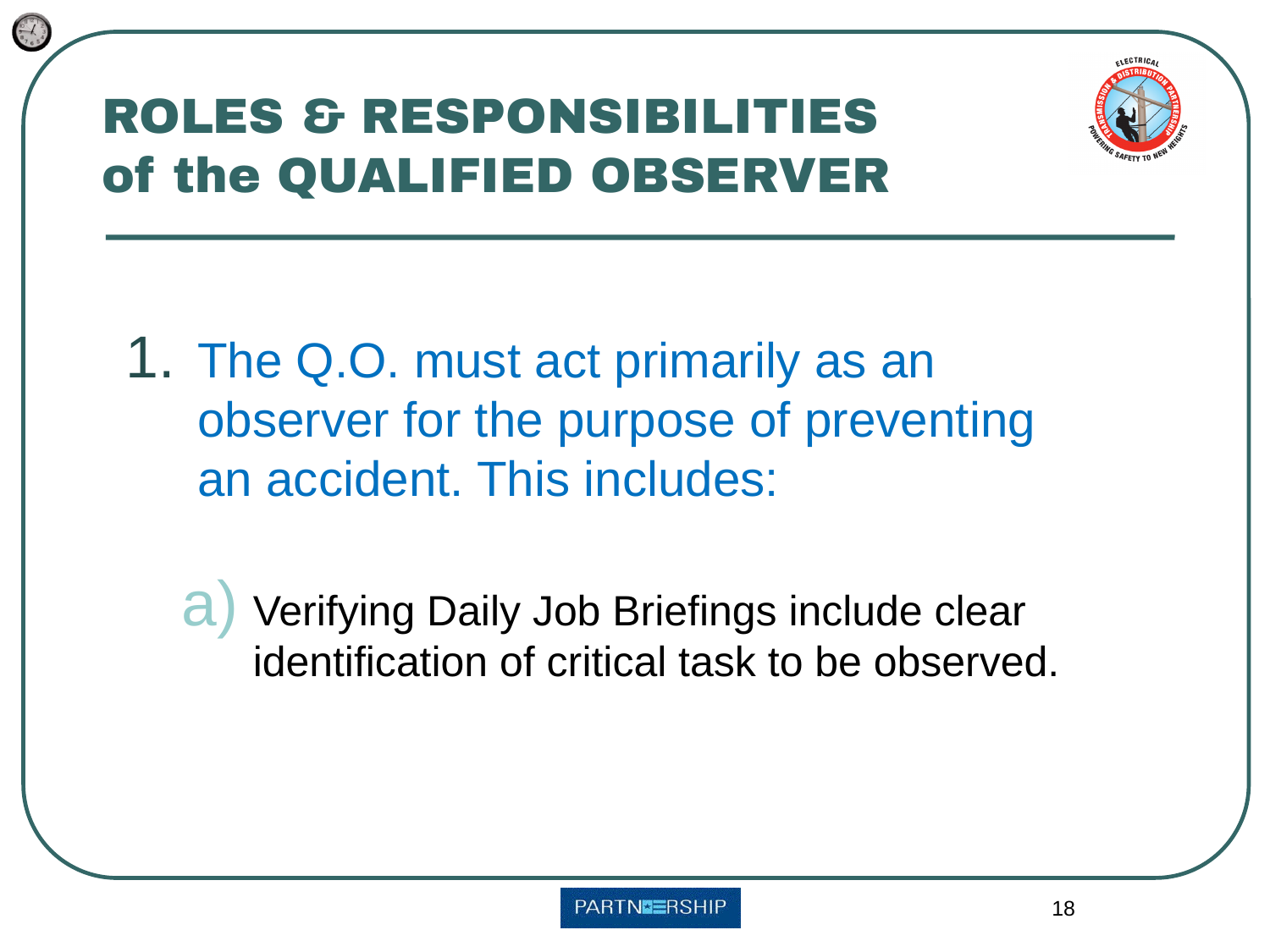

# ROLES & RESPONSIBILITIES of the QUALIFIED OBSERVER
The Q.O. must act primarily as an observer for the purpose of preventing an accident. This includes:

Verifying Daily Job Briefings include clear identification of critical task to be observed.
18